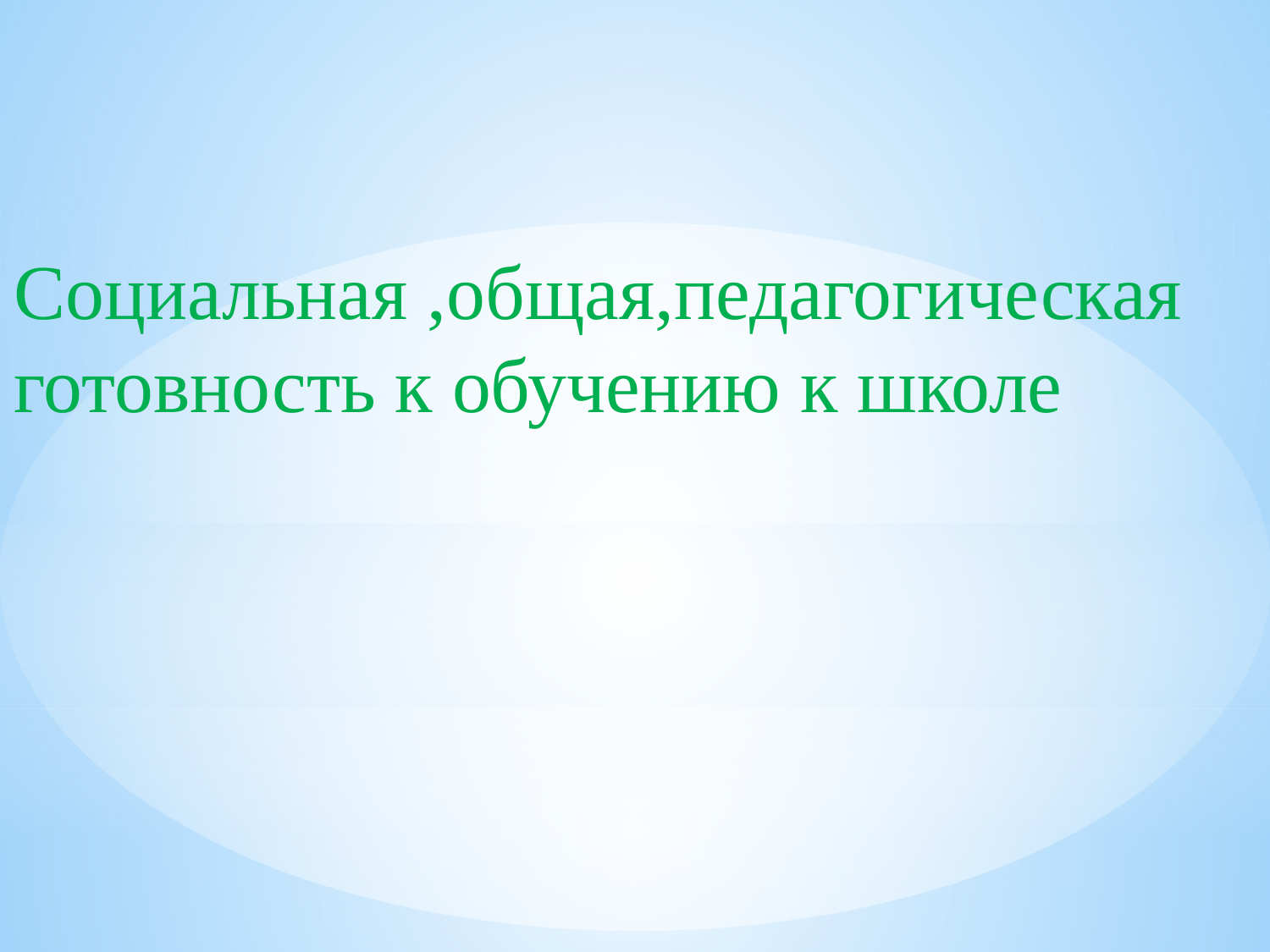

Социальная ,общая,педагогическая готовность к обучению к школе